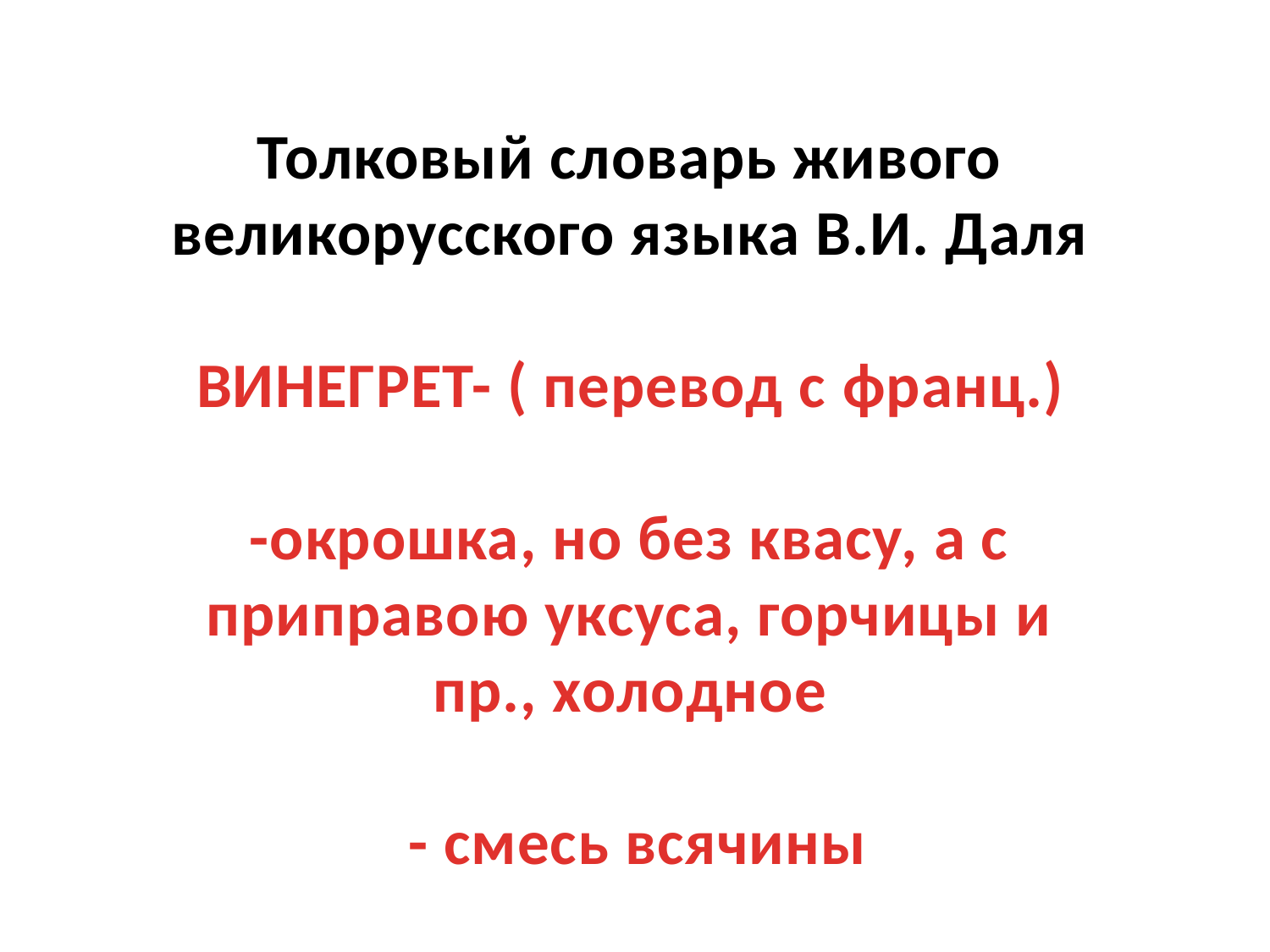

Толковый словарь живого великорусского языка В.И. Даля

ВИНЕГРЕТ- ( перевод с франц.)

-окрошка, но без квасу, а с приправою уксуса, горчицы и пр., холодное

 - смесь всячины